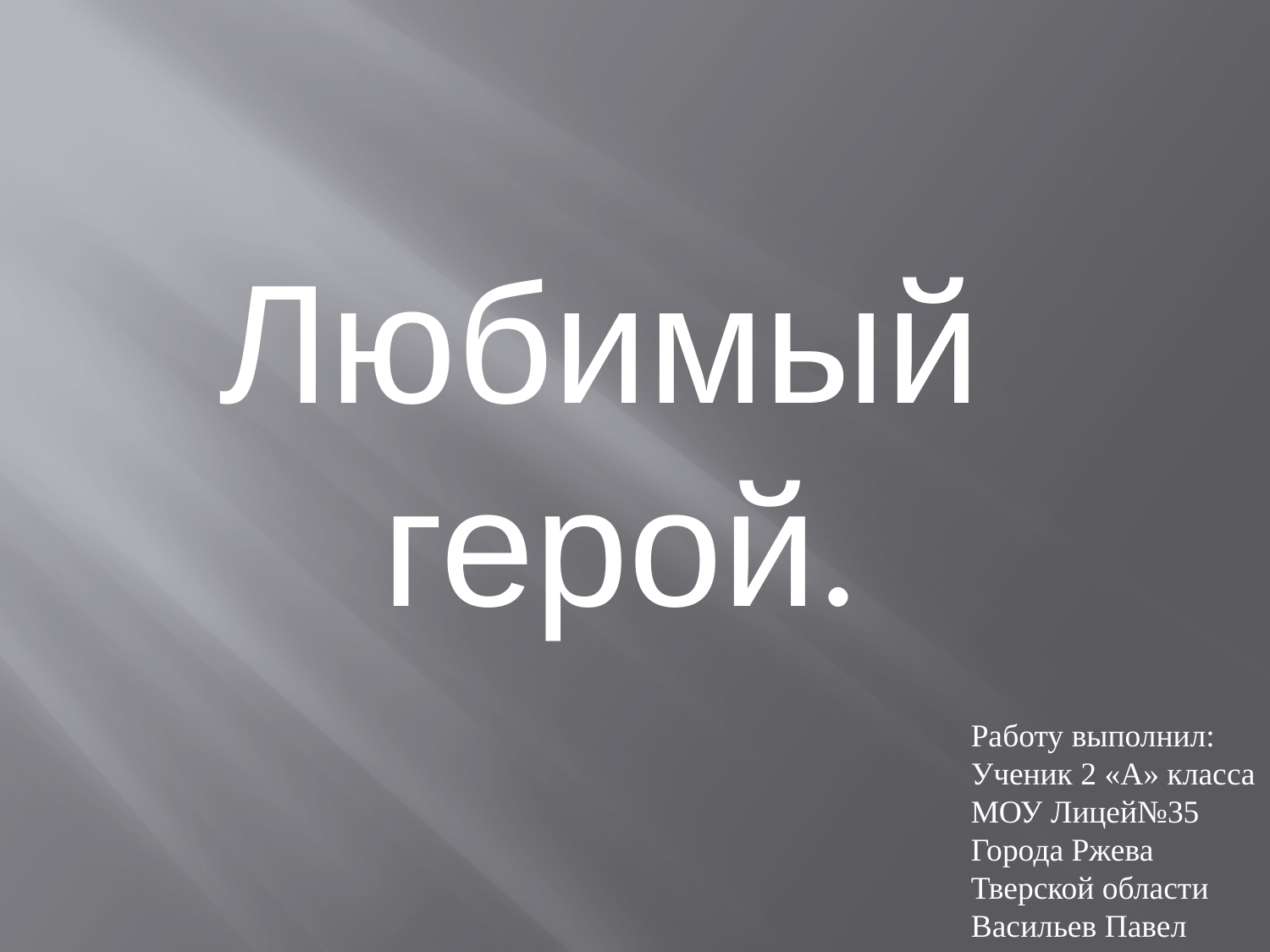

Любимый
герой.
Работу выполнил:
Ученик 2 «А» класса
МОУ Лицей№35
Города Ржева
Тверской области
Васильев Павел